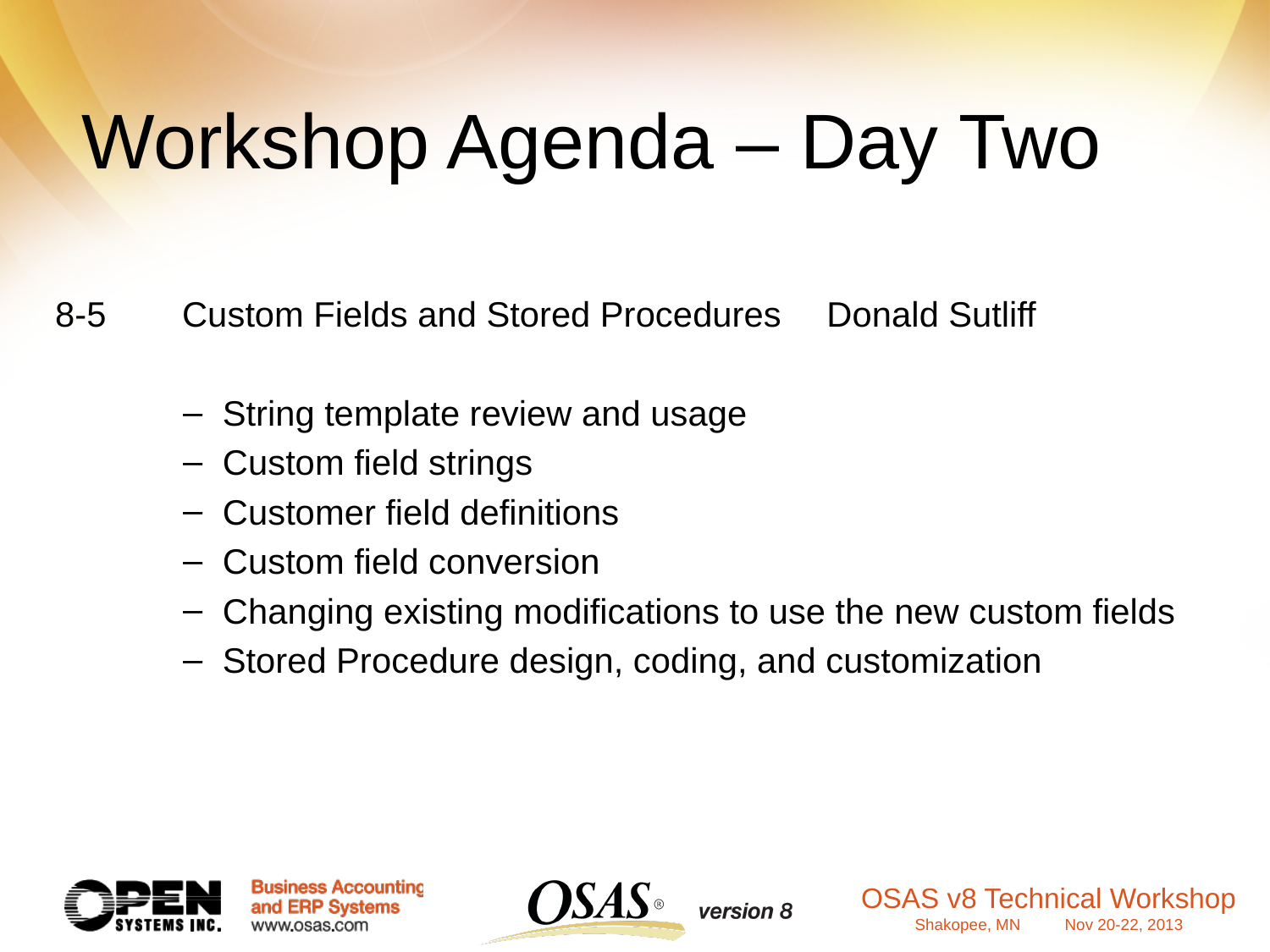

# Workshop Agenda – Day Two
8-5	Custom Fields and Stored Procedures	 Donald Sutliff

String template review and usage
Custom field strings
Customer field definitions
Custom field conversion
Changing existing modifications to use the new custom fields
Stored Procedure design, coding, and customization